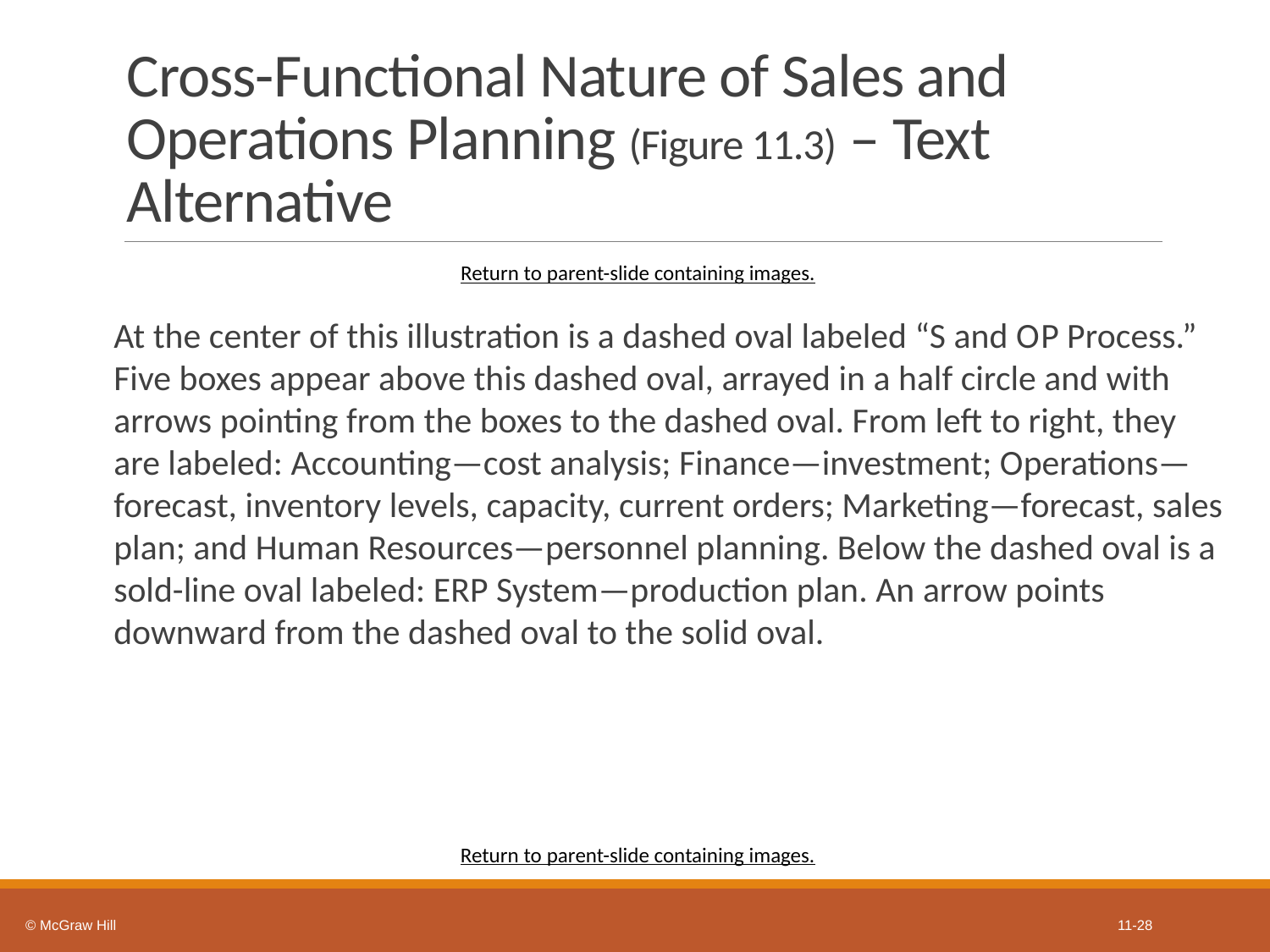

# Cross-Functional Nature of Sales and Operations Planning (Figure 11.3) – Text Alternative
Return to parent-slide containing images.
At the center of this illustration is a dashed oval labeled “S and O P Process.” Five boxes appear above this dashed oval, arrayed in a half circle and with arrows pointing from the boxes to the dashed oval. From left to right, they are labeled: Accounting—cost analysis; Finance—investment; Operations—forecast, inventory levels, capacity, current orders; Marketing—forecast, sales plan; and Human Resources—personnel planning. Below the dashed oval is a sold-line oval labeled: ERP System—production plan. An arrow points downward from the dashed oval to the solid oval.
Return to parent-slide containing images.